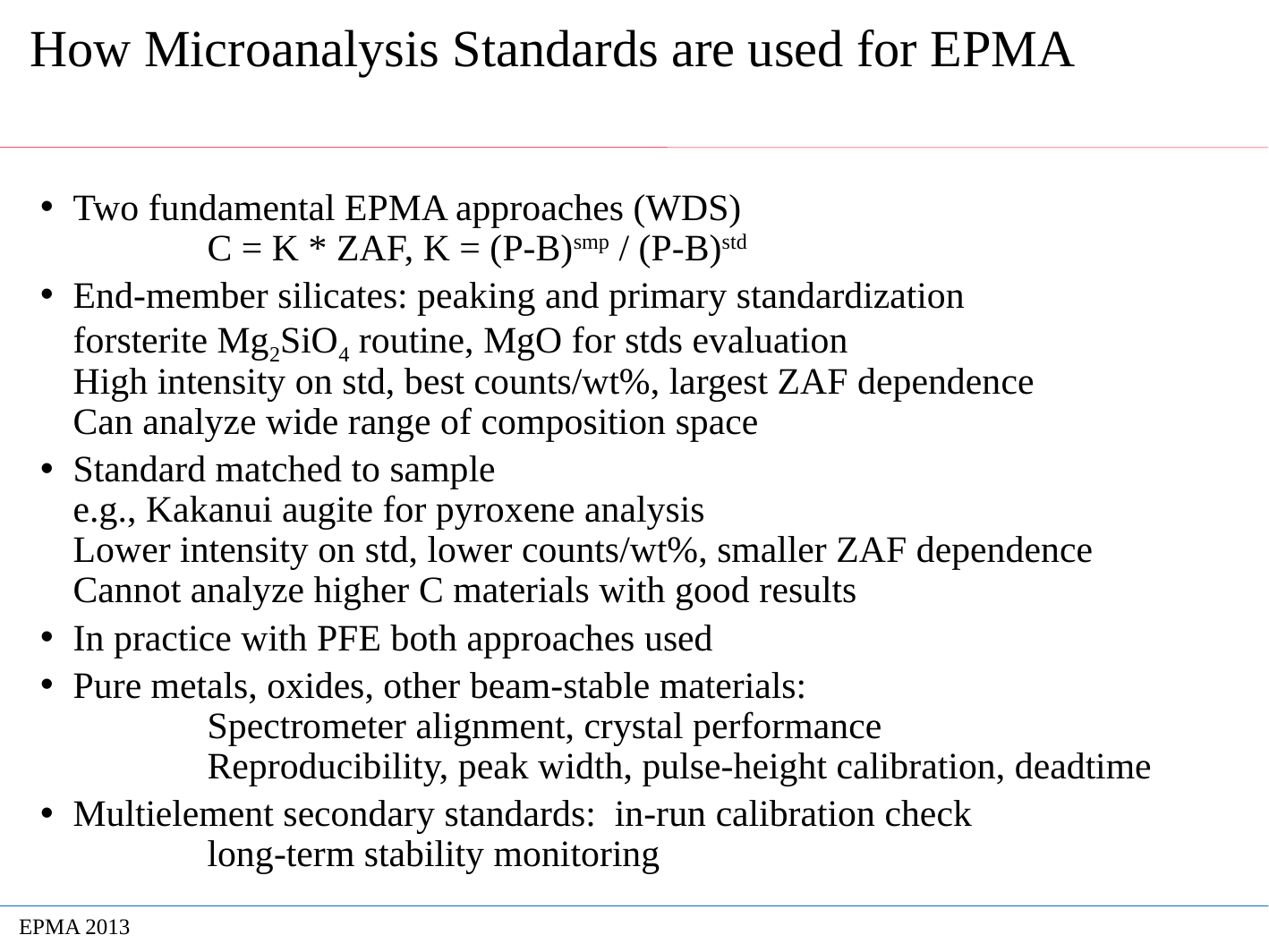

# How Microanalysis Standards are used for EPMA
Two fundamental EPMA approaches (WDS)
	C = K * ZAF, K = (P-B)smp / (P-B)std
End-member silicates: peaking and primary standardization
forsterite Mg2SiO4 routine, MgO for stds evaluation
High intensity on std, best counts/wt%, largest ZAF dependence
Can analyze wide range of composition space
Standard matched to sample
e.g., Kakanui augite for pyroxene analysis
Lower intensity on std, lower counts/wt%, smaller ZAF dependence
Cannot analyze higher C materials with good results
In practice with PFE both approaches used
Pure metals, oxides, other beam-stable materials:
	Spectrometer alignment, crystal performance
	Reproducibility, peak width, pulse-height calibration, deadtime
Multielement secondary standards:  in-run calibration check
	long-term stability monitoring

EPMA 2013